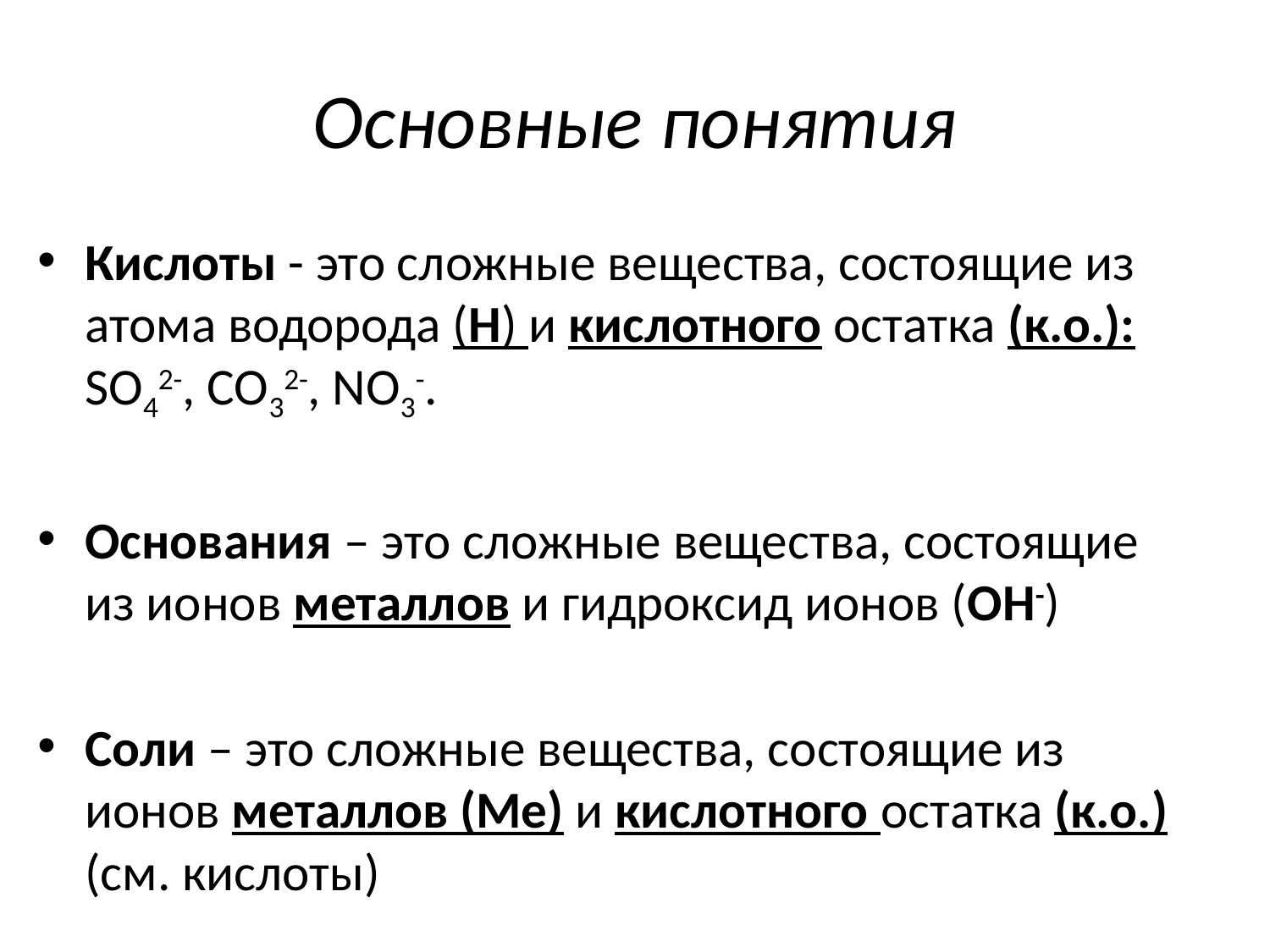

# Основные понятия
Кислоты - это сложные вещества, состоящие из атома водорода (Н) и кислотного остатка (к.о.): SО42-, СО32-, NO3-.

Основания – это сложные вещества, состоящие из ионов металлов и гидроксид ионов (ОН-)

Соли – это сложные вещества, состоящие из ионов металлов (Ме) и кислотного остатка (к.о.) (см. кислоты)